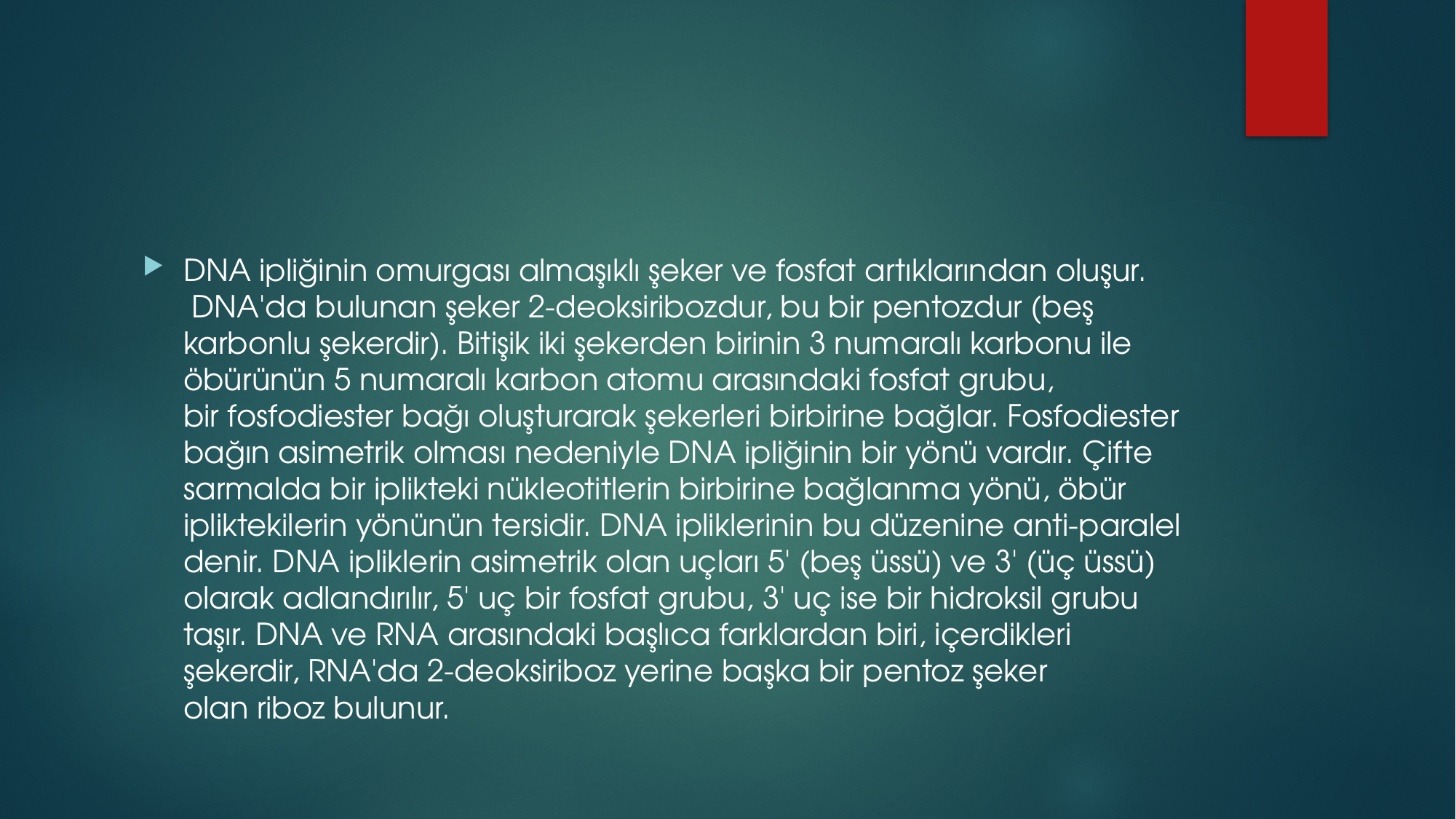

#
DNA ipliğinin omurgası almaşıklı şeker ve fosfat artıklarından oluşur.  DNA'da bulunan şeker 2-deoksiribozdur, bu bir pentozdur (beş karbonlu şekerdir). Bitişik iki şekerden birinin 3 numaralı karbonu ile öbürünün 5 numaralı karbon atomu arasındaki fosfat grubu, bir fosfodiester bağı oluşturarak şekerleri birbirine bağlar. Fosfodiester bağın asimetrik olması nedeniyle DNA ipliğinin bir yönü vardır. Çifte sarmalda bir iplikteki nükleotitlerin birbirine bağlanma yönü, öbür ipliktekilerin yönünün tersidir. DNA ipliklerinin bu düzenine anti-paralel denir. DNA ipliklerin asimetrik olan uçları 5' (beş üssü) ve 3' (üç üssü) olarak adlandırılır, 5' uç bir fosfat grubu, 3' uç ise bir hidroksil grubu taşır. DNA ve RNA arasındaki başlıca farklardan biri, içerdikleri şekerdir, RNA'da 2-deoksiriboz yerine başka bir pentoz şeker olan riboz bulunur.